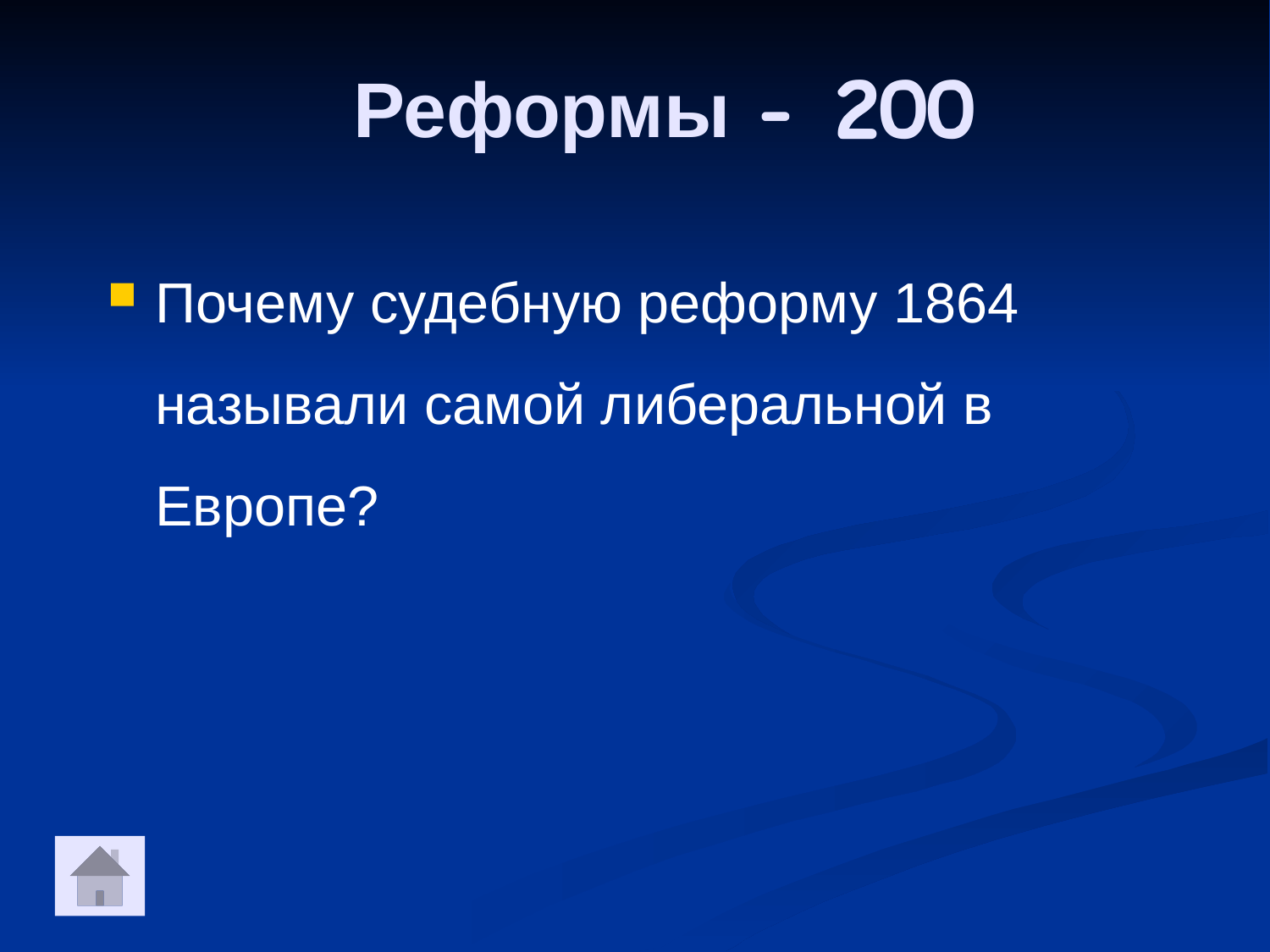

Реформы - 200
Почему судебную реформу 1864 называли самой либеральной в Европе?